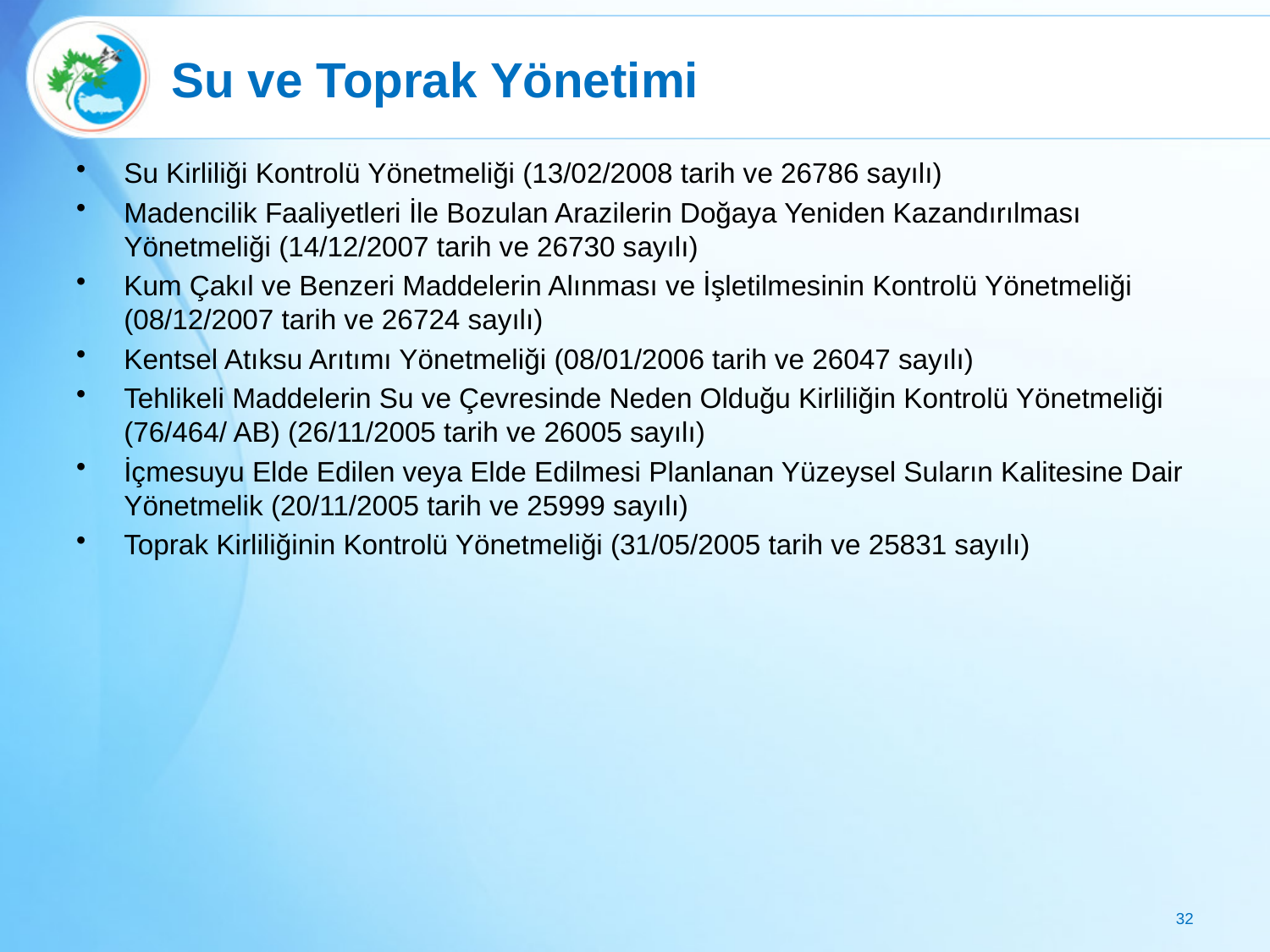

# Su ve Toprak Yönetimi
Su Kirliliği Kontrolü Yönetmeliği (13/02/2008 tarih ve 26786 sayılı)
Madencilik Faaliyetleri İle Bozulan Arazilerin Doğaya Yeniden Kazandırılması Yönetmeliği (14/12/2007 tarih ve 26730 sayılı)
Kum Çakıl ve Benzeri Maddelerin Alınması ve İşletilmesinin Kontrolü Yönetmeliği (08/12/2007 tarih ve 26724 sayılı)
Kentsel Atıksu Arıtımı Yönetmeliği (08/01/2006 tarih ve 26047 sayılı)
Tehlikeli Maddelerin Su ve Çevresinde Neden Olduğu Kirliliğin Kontrolü Yönetmeliği (76/464/ AB) (26/11/2005 tarih ve 26005 sayılı)
İçmesuyu Elde Edilen veya Elde Edilmesi Planlanan Yüzeysel Suların Kalitesine Dair Yönetmelik (20/11/2005 tarih ve 25999 sayılı)
Toprak Kirliliğinin Kontrolü Yönetmeliği (31/05/2005 tarih ve 25831 sayılı)
32